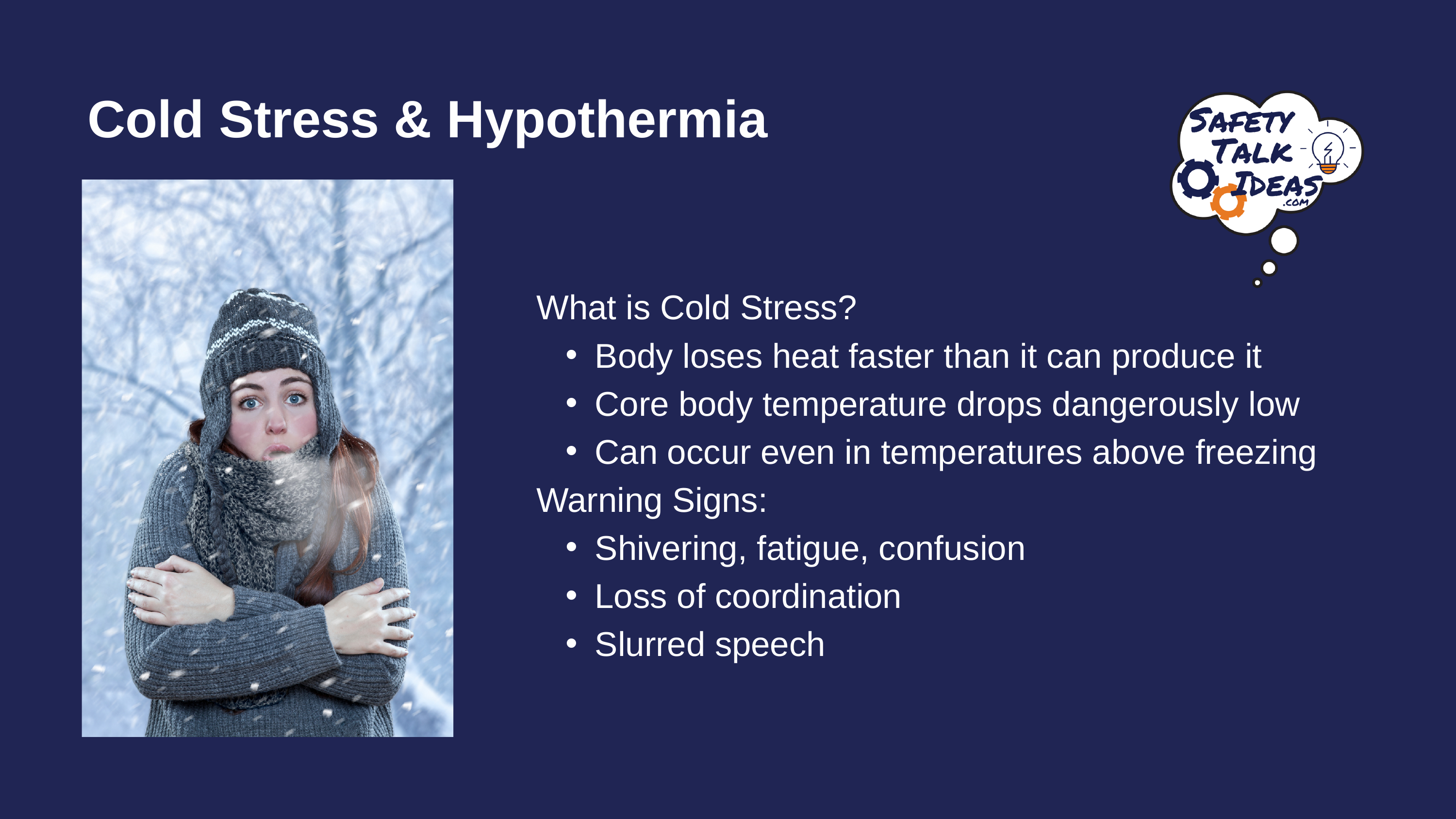

Cold Stress & Hypothermia

What is Cold Stress?
Body loses heat faster than it can produce it
Core body temperature drops dangerously low
Can occur even in temperatures above freezing
Warning Signs:
Shivering, fatigue, confusion
Loss of coordination
Slurred speech